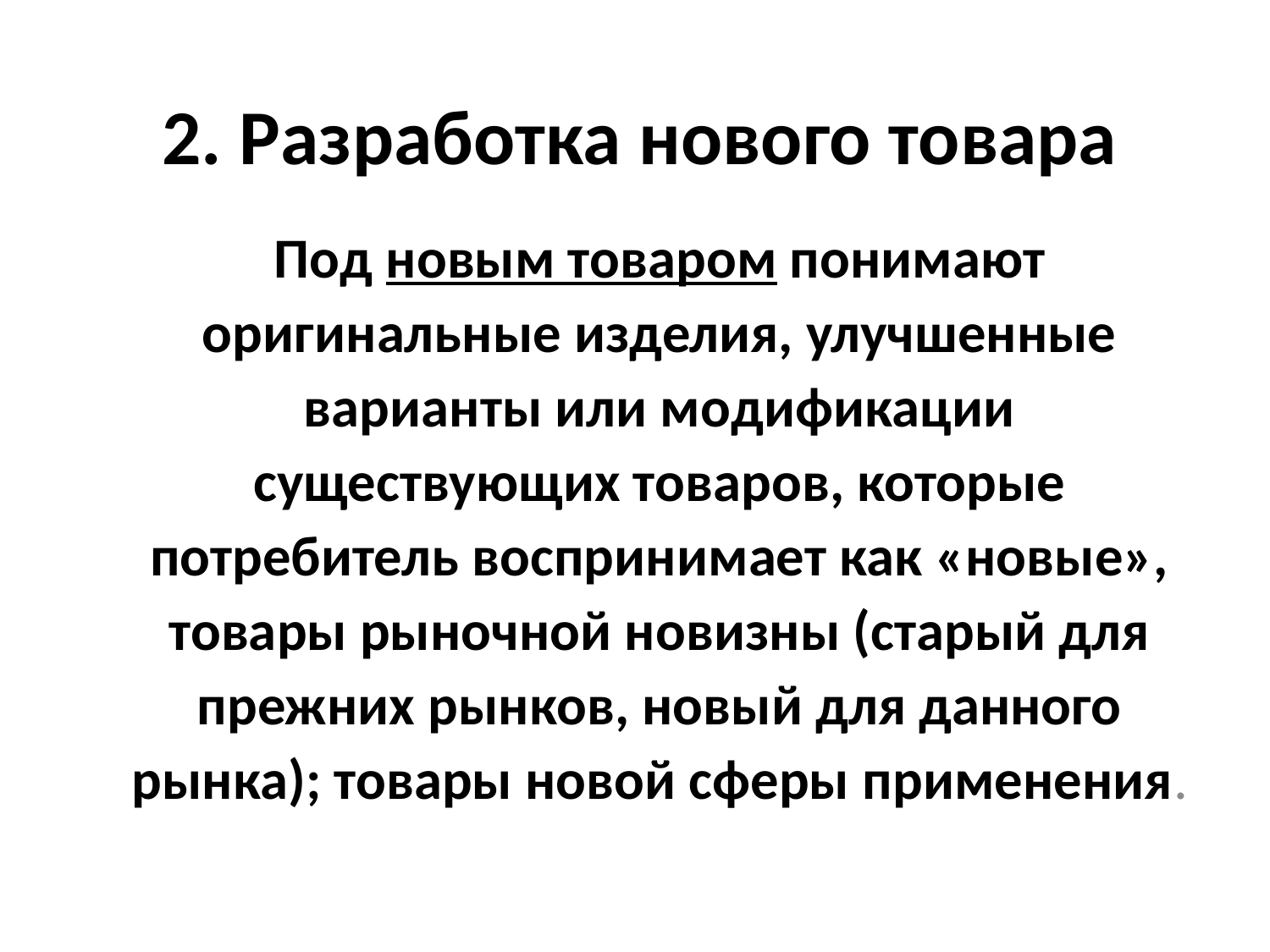

# 2. Разработка нового товара
Под новым товаром понимают оригинальные изделия, улучшенные варианты или модификации существующих товаров, которые потребитель воспринимает как «новые», товары рыночной новизны (старый для прежних рынков, новый для данного рынка); товары новой сферы применения.